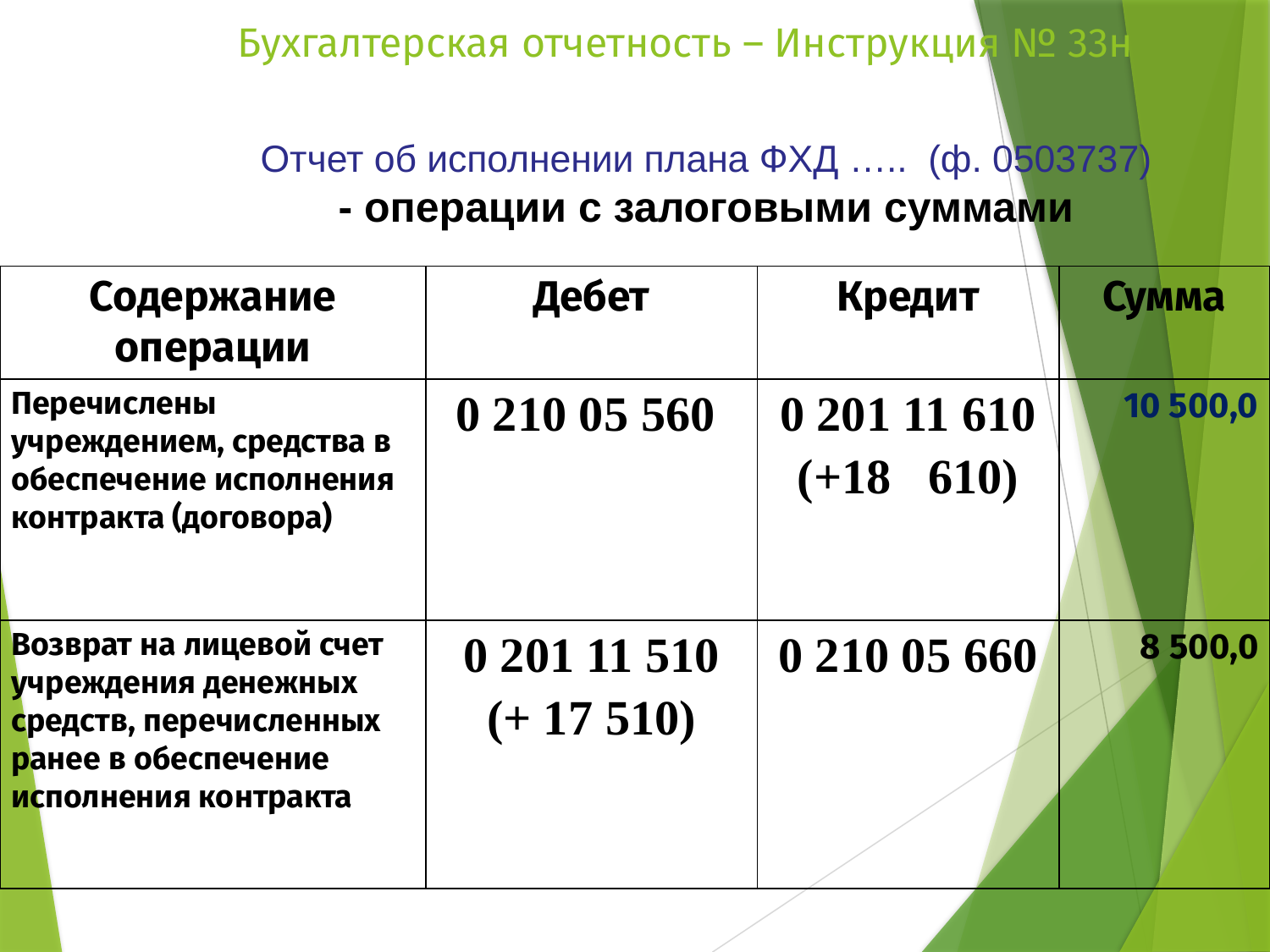

Бухгалтерская отчетность – Инструкция № 33н
Отчет об исполнении плана ФХД …..  (ф. 0503737)
- операции с залоговыми суммами
| Содержание операции | Дебет | Кредит | Сумма |
| --- | --- | --- | --- |
| Перечислены учреждением, средства в обеспечение исполнения контракта (договора) | 0 210 05 560 | 0 201 11 610 (+18 610) | 10 500,0 |
| Возврат на лицевой счет учреждения денежных средств, перечисленных ранее в обеспечение исполнения контракта | 0 201 11 510 (+ 17 510) | 0 210 05 660 | 8 500,0 |